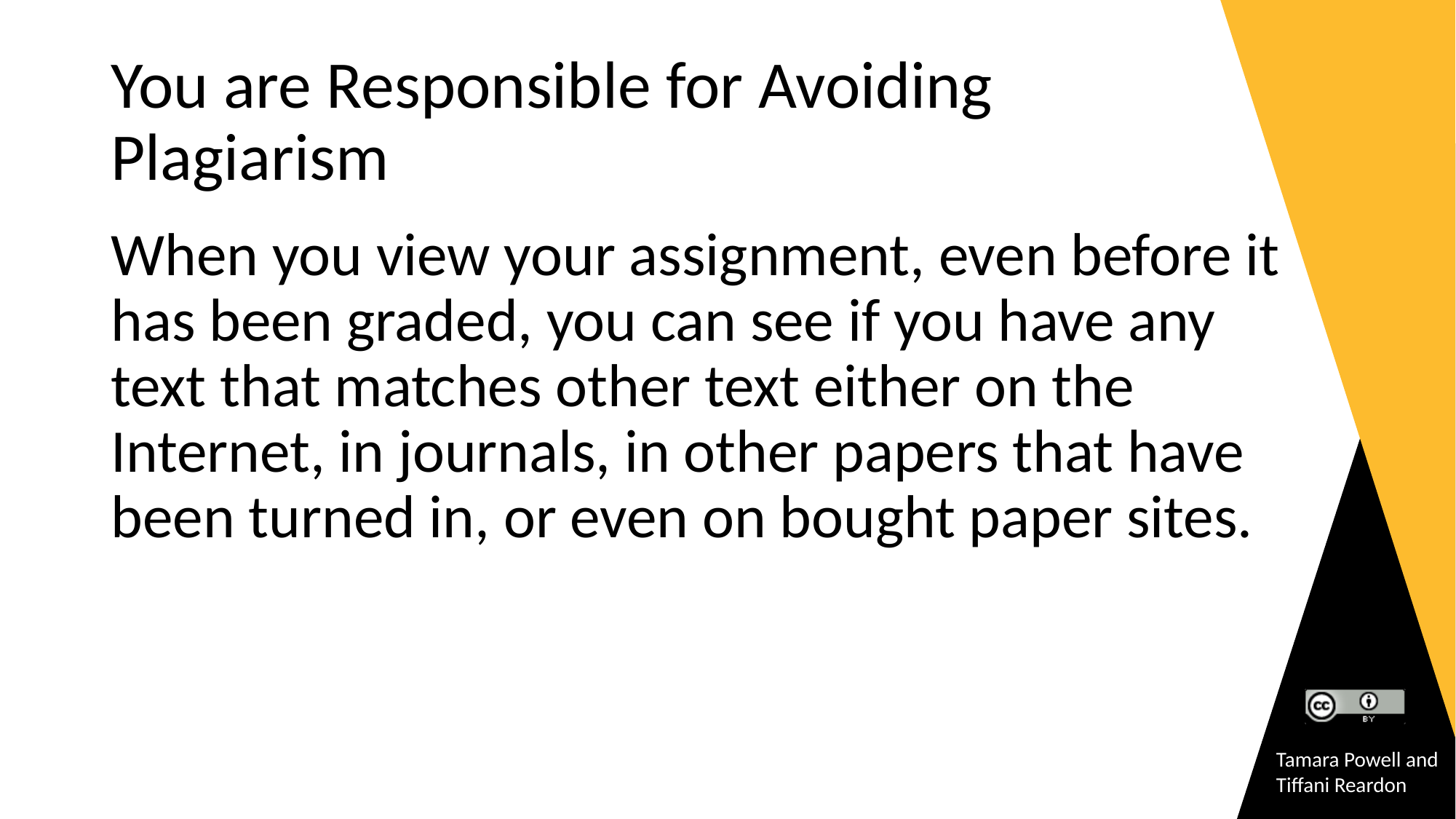

# You are Responsible for Avoiding Plagiarism
When you view your assignment, even before it has been graded, you can see if you have any text that matches other text either on the Internet, in journals, in other papers that have been turned in, or even on bought paper sites.